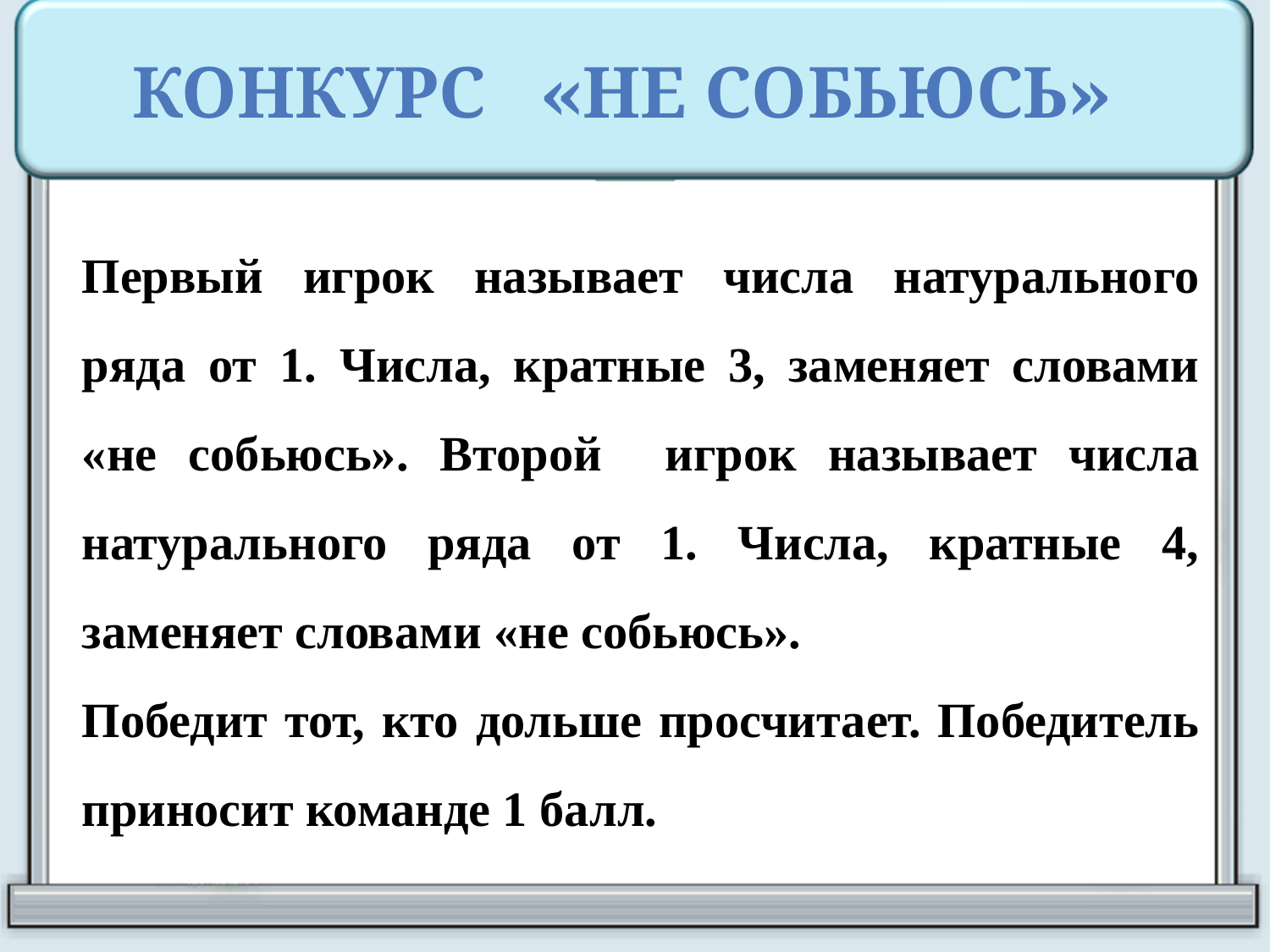

# КОНКУРС   «Не собьюсь»
Первый игрок называет числа натурального ряда от 1. Числа, кратные 3, заменяет словами «не собьюсь». Второй  игрок называет числа натурального ряда от 1. Числа, кратные 4, заменяет словами «не собьюсь».
Победит тот, кто дольше просчитает. Победитель приносит команде 1 балл.